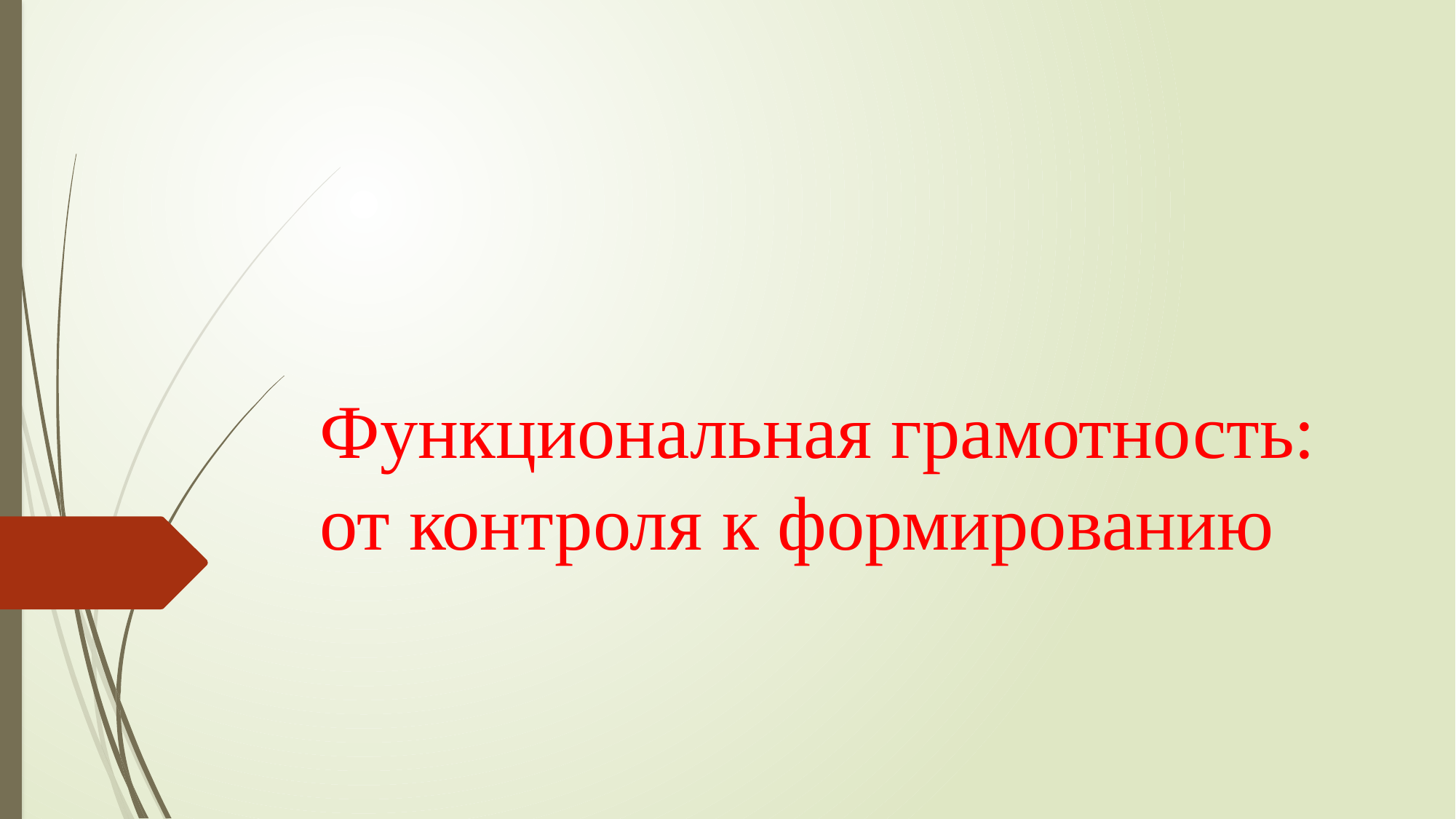

# Функциональная грамотность: от контроля к формированию